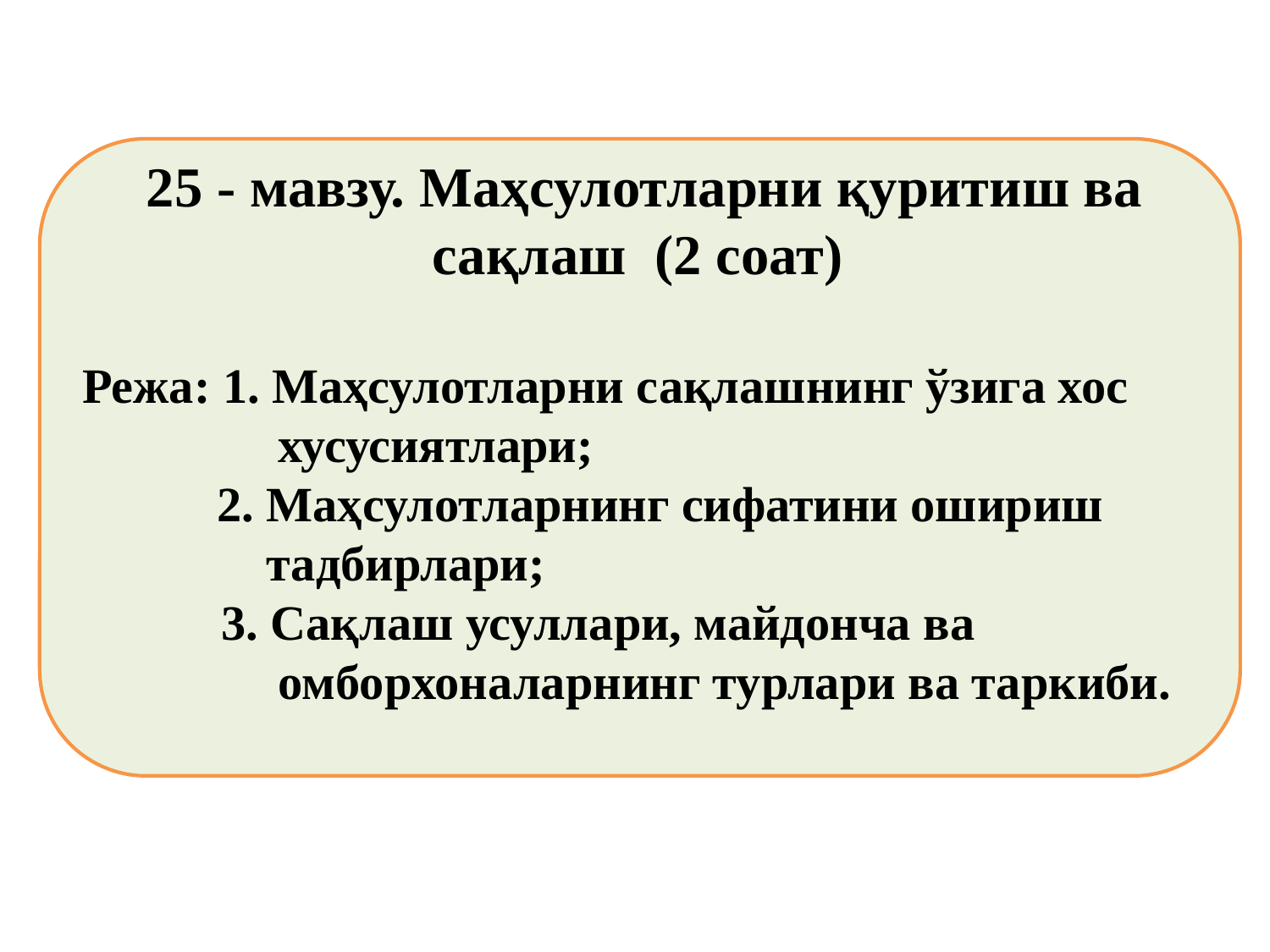

25 - мавзу. Маҳсулотларни қуритиш ва сақлаш  (2 соат)

Режа: 1. Маҳсулотларни сақлашнинг ўзига хос
                хусусиятлари;
           2. Маҳсулотларнинг сифатини ошириш
               тадбирлари;
	 3. Сақлаш усуллари, майдонча ва
                омборхоналарнинг турлари ва таркиби.